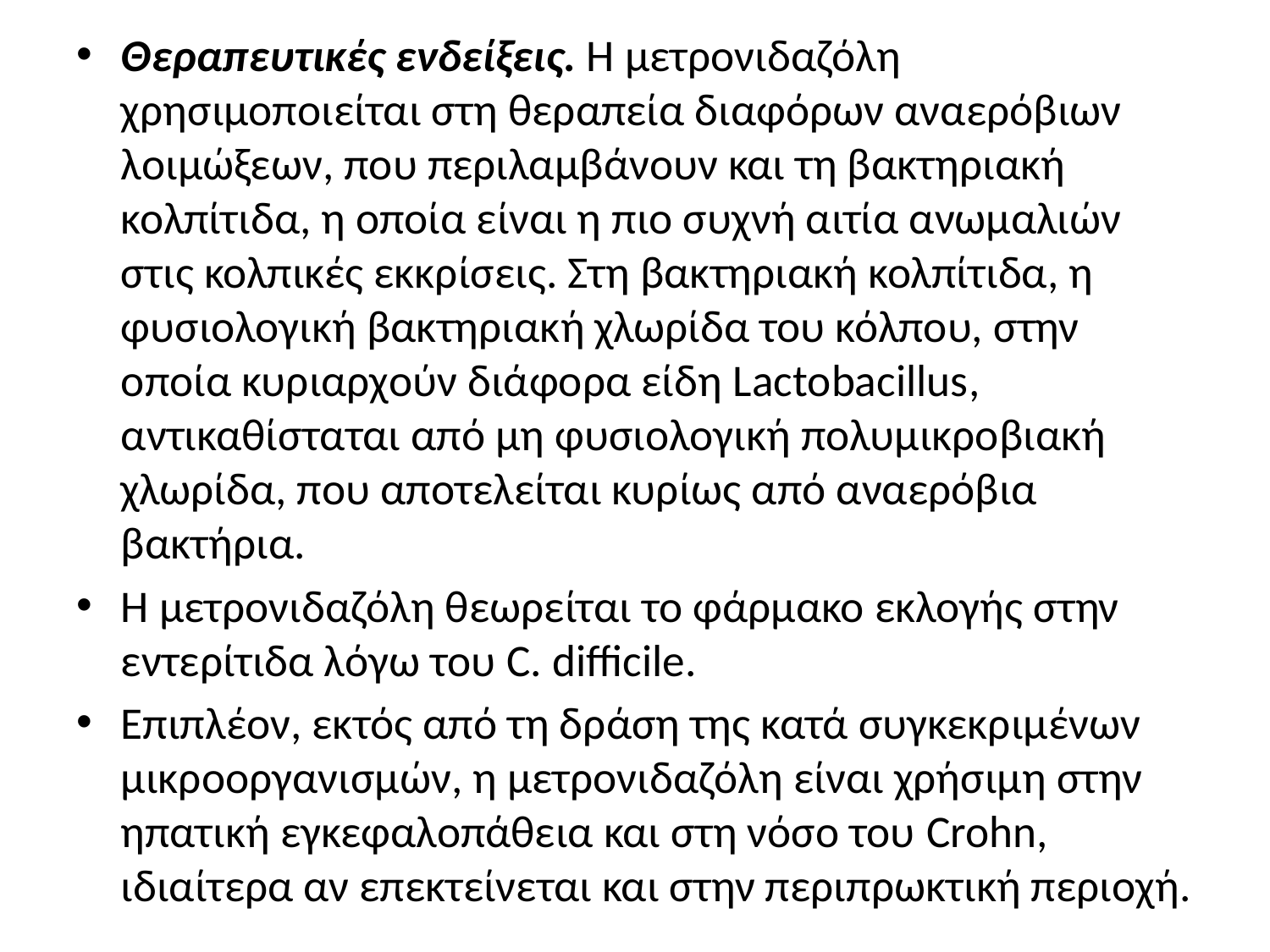

Θεραπευτικές ενδείξεις. Η μετρονιδαζόλη χρησιμοποιείται στη θεραπεία διαφόρων αναερόβιων λοιμώξεων, που περιλαμβάνουν και τη βακτηριακή κολπίτιδα, η οποία είναι η πιο συχνή αιτία ανωμαλιών στις κολπικές εκκρίσεις. Στη βακτηριακή κολπίτιδα, η φυσιολογική βακτηριακή χλωρίδα του κόλπου, στην οποία κυριαρχούν διάφορα είδη Lactobacillus, αντικαθίσταται από μη φυσιολογική πολυμικροβιακή χλωρίδα, που αποτελείται κυρίως από αναερόβια βακτήρια.
Η μετρονιδαζόλη θεωρείται το φάρμακο εκλογής στην εντερίτιδα λόγω του C. difficile.
Επιπλέον, εκτός από τη δράση της κατά συγκεκριμένων μικροοργανισμών, η μετρονιδαζόλη είναι χρήσιμη στην ηπατική εγκεφαλοπάθεια και στη νόσο του Crohn, ιδιαίτερα αν επεκτείνεται και στην περιπρωκτική περιοχή.